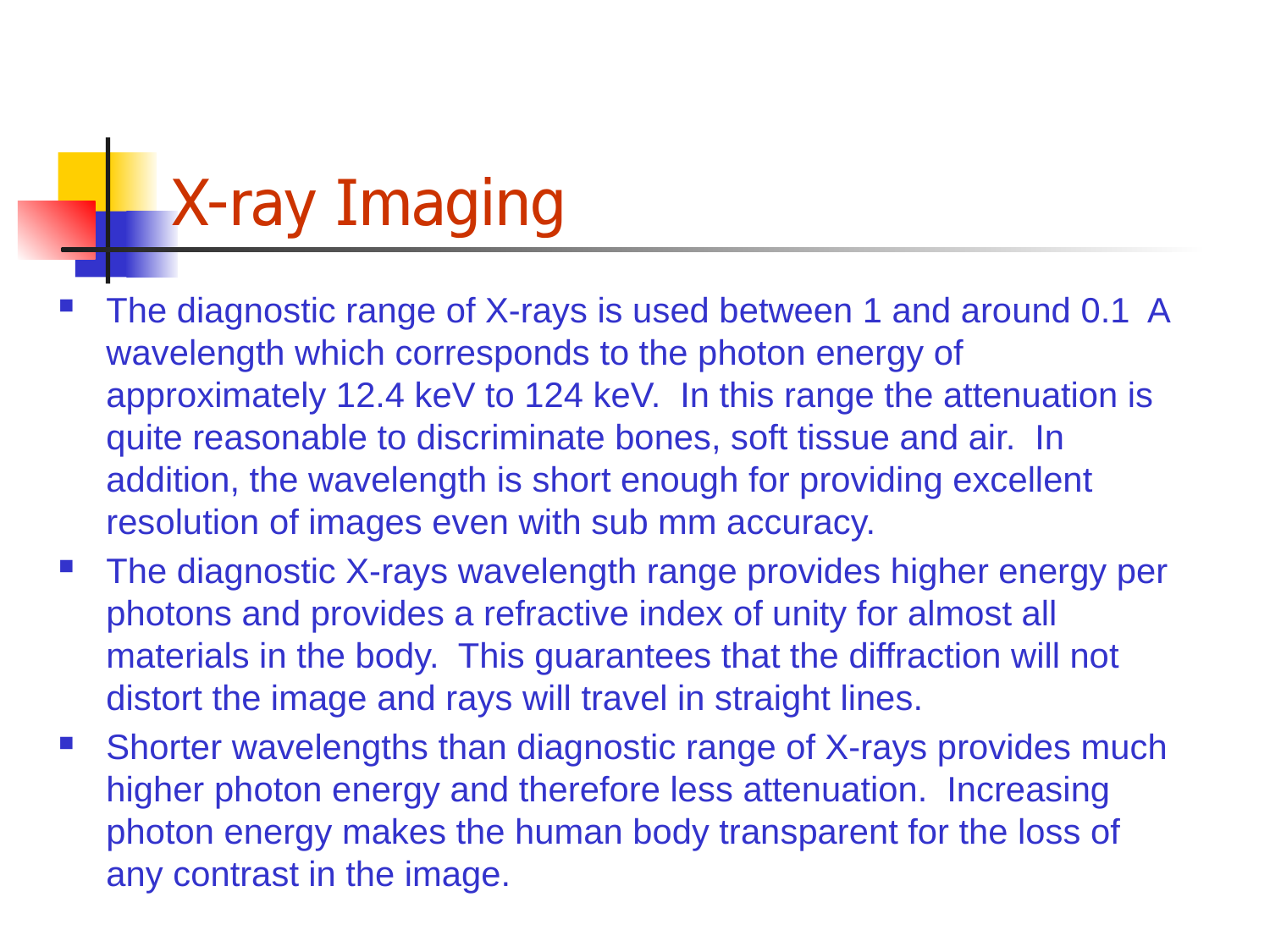

X-ray Imaging
The diagnostic range of X-rays is used between 1 and around 0.1  A wavelength which corresponds to the photon energy of approximately 12.4 keV to 124 keV.  In this range the attenuation is quite reasonable to discriminate bones, soft tissue and air.  In addition, the wavelength is short enough for providing excellent resolution of images even with sub mm accuracy.
The diagnostic X-rays wavelength range provides higher energy per photons and provides a refractive index of unity for almost all materials in the body.  This guarantees that the diffraction will not distort the image and rays will travel in straight lines.
Shorter wavelengths than diagnostic range of X-rays provides much higher photon energy and therefore less attenuation.  Increasing photon energy makes the human body transparent for the loss of any contrast in the image.